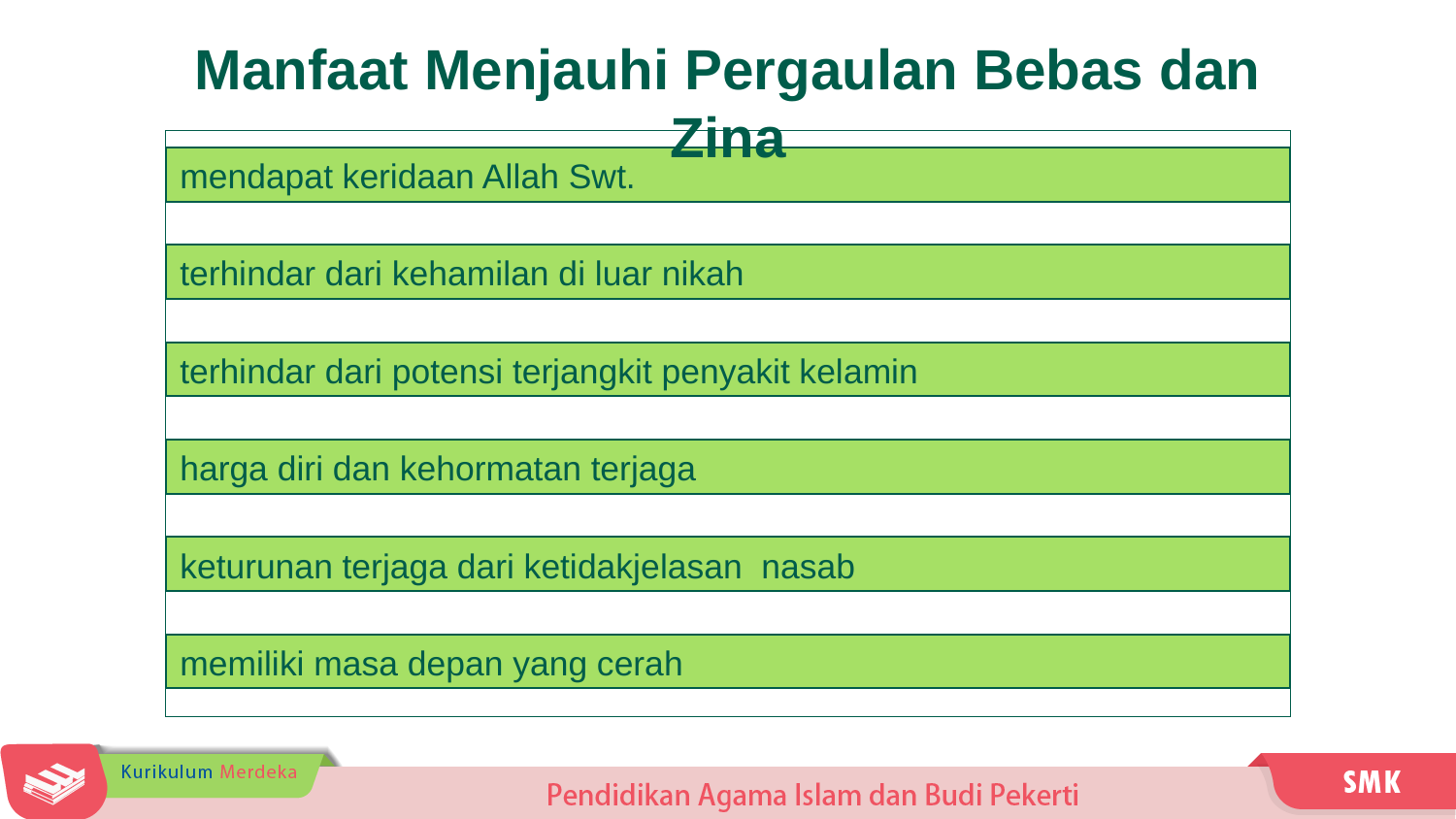

Manfaat Menjauhi Pergaulan Bebas dan Zina

mendapat keridaan Allah Swt.
terhindar dari kehamilan di luar nikah
terhindar dari potensi terjangkit penyakit kelamin
harga diri dan kehormatan terjaga
keturunan terjaga dari ketidakjelasan  nasab
memiliki masa depan yang cerah